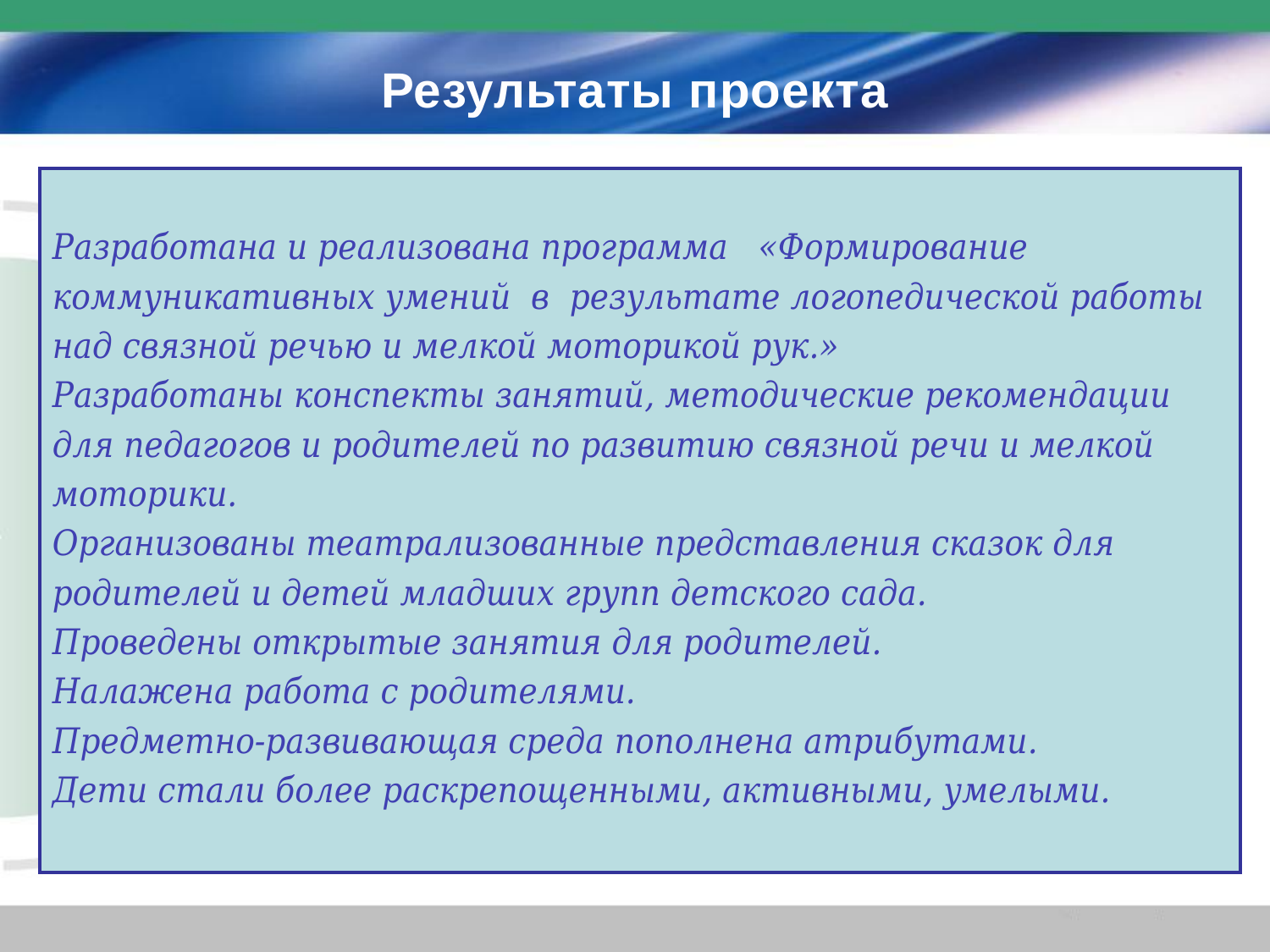

# Результаты проекта

Разработана и реализована программа   «Формирование
коммуникативных умений  в  результате логопедической работы
над связной речью и мелкой моторикой рук.»
Разработаны конспекты занятий, методические рекомендации
для педагогов и родителей по развитию связной речи и мелкой
моторики.
Организованы театрализованные представления сказок для
родителей и детей младших групп детского сада.
Проведены открытые занятия для родителей.
Налажена работа с родителями.
Предметно-развивающая среда пополнена атрибутами.
Дети стали более раскрепощенными, активными, умелыми.